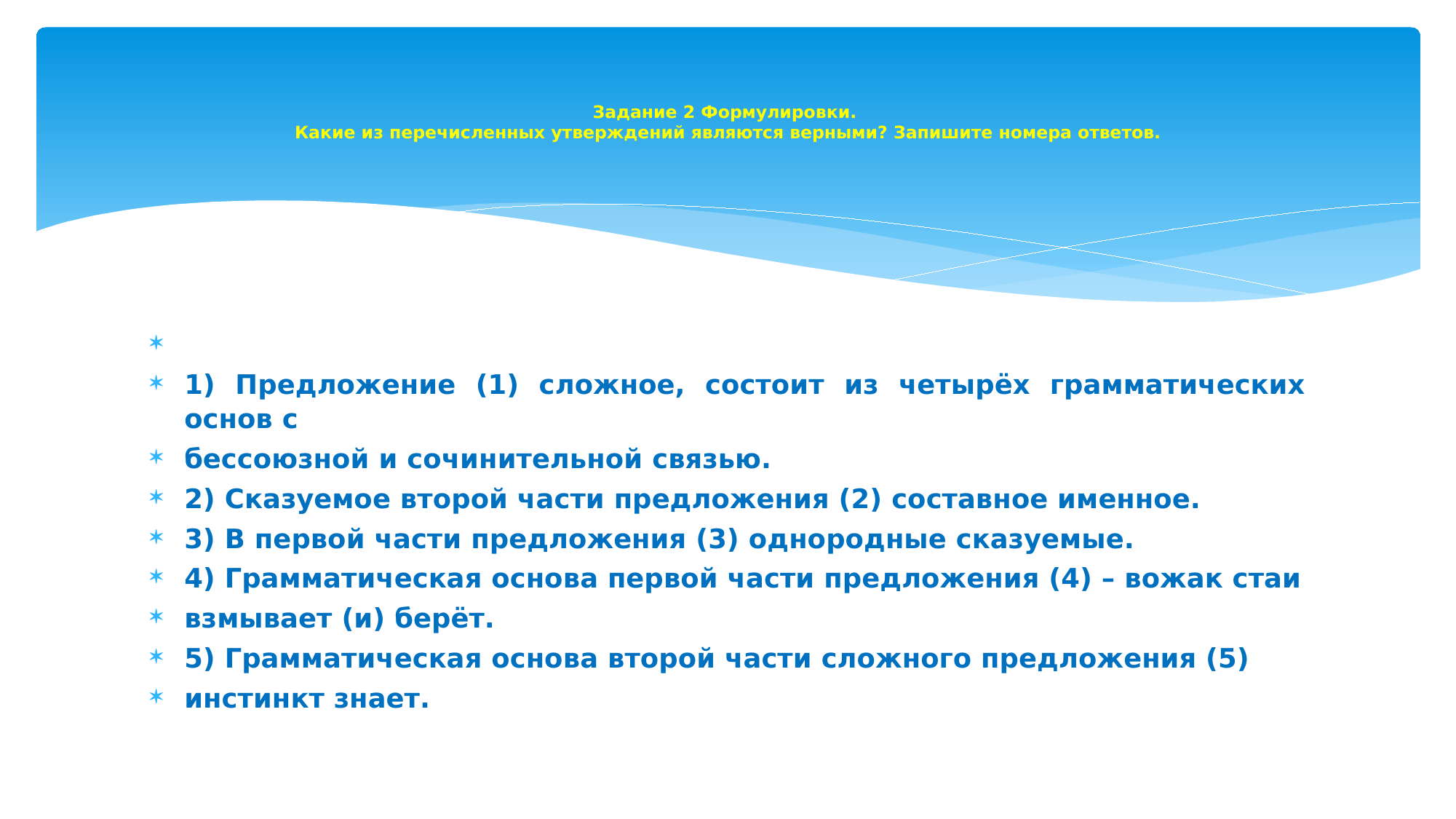

# Задание 2 Формулировки. Какие из перечисленных утверждений являются верными? Запишите номера ответов.

1) Предложение (1) сложное, состоит из четырёх грамматических основ с
бессоюзной и сочинительной связью.
2) Сказуемое второй части предложения (2) составное именное.
3) В первой части предложения (3) однородные сказуемые.
4) Грамматическая основа первой части предложения (4) – вожак стаи
взмывает (и) берёт.
5) Грамматическая основа второй части сложного предложения (5)
инстинкт знает.